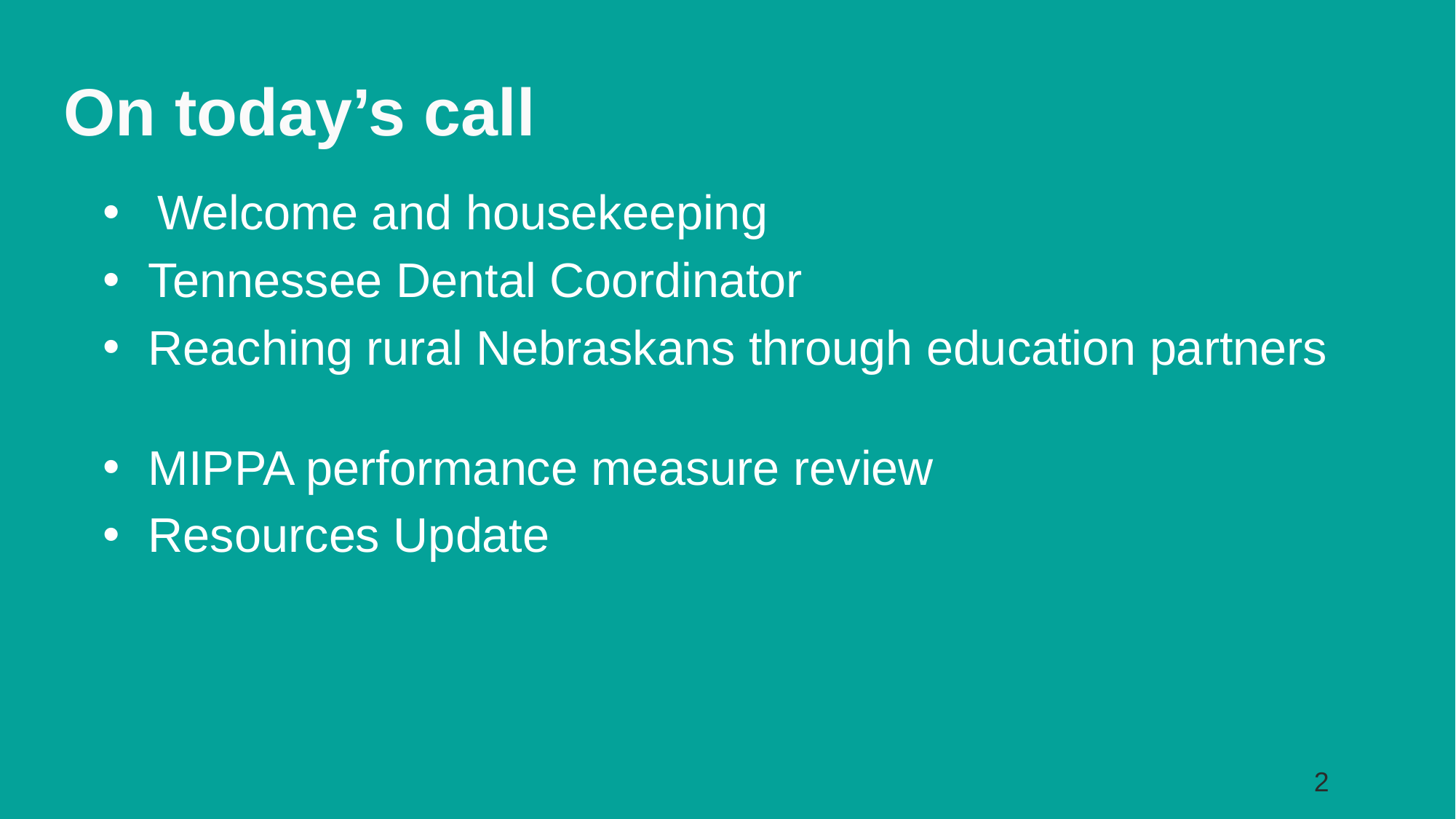

On today’s call
Welcome and housekeeping
Tennessee Dental Coordinator
Reaching rural Nebraskans through education partners
MIPPA performance measure review
Resources Update

2